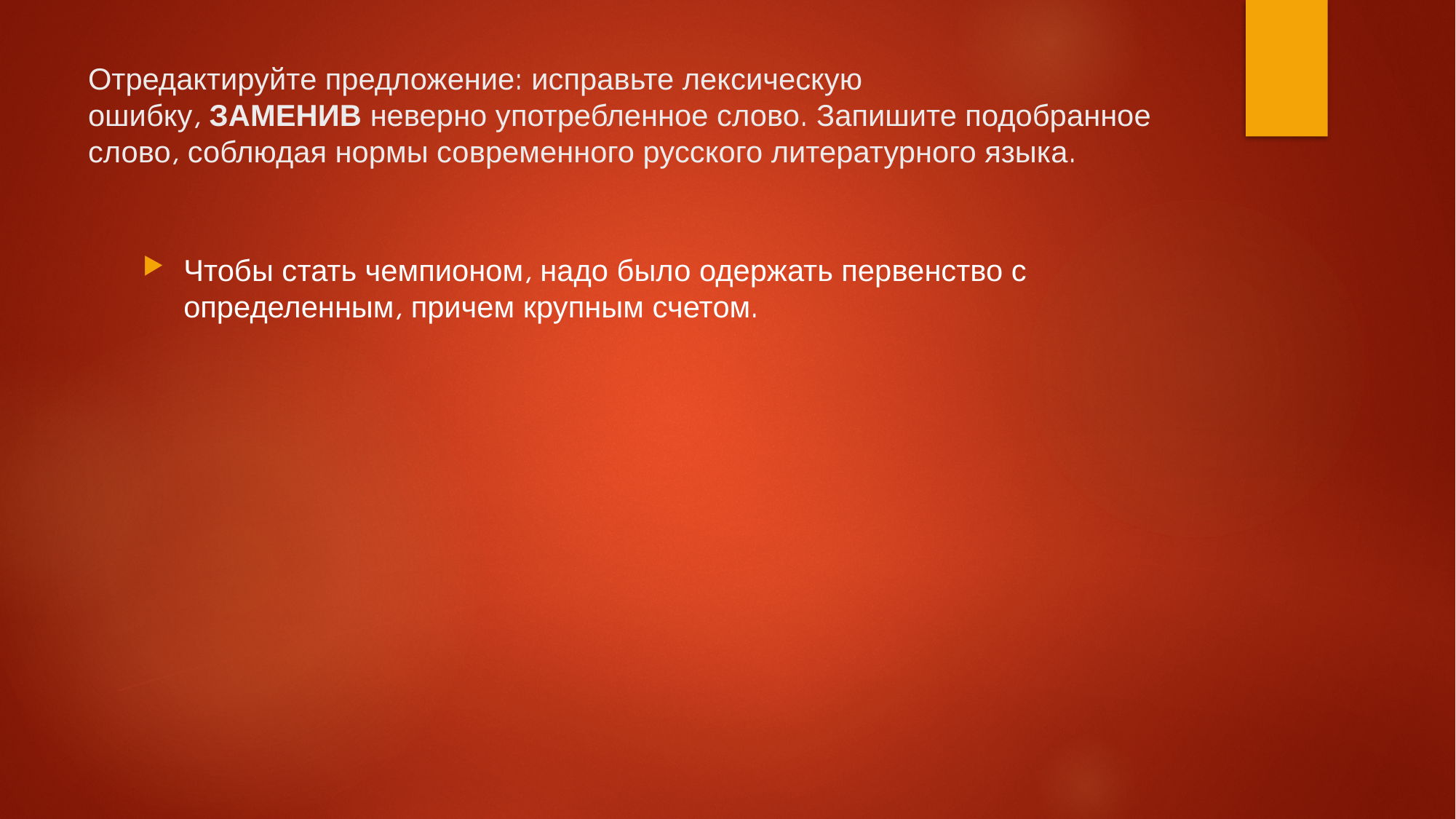

# Отредактируйте предложение: исправьте лексическую ошибку, ЗАМЕНИВ неверно употребленное слово. Запишите подобранное слово, соблюдая нормы современного русского литературного языка.
Чтобы стать чемпионом, надо было одержать первенство с определенным, причем крупным счетом.